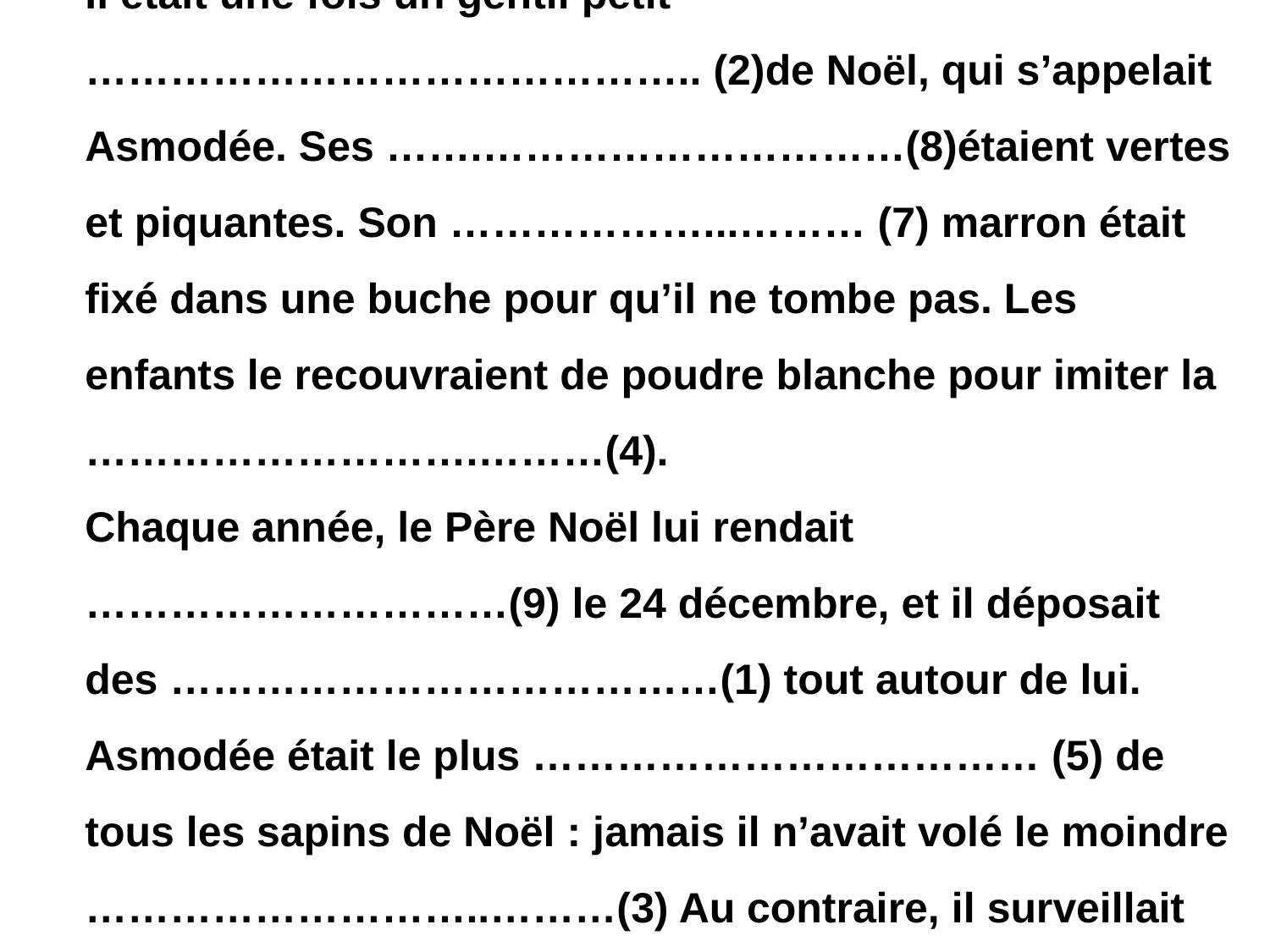

Il était une fois un gentil petit …………………………………….. (2)de Noël, qui s’appelait Asmodée. Ses …….…………………………(8)étaient vertes et piquantes. Son ………………...……… (7) marron était fixé dans une buche pour qu’il ne tombe pas. Les enfants le recouvraient de poudre blanche pour imiter la ……………………….………(4).
Chaque année, le Père Noël lui rendait …………………………(9) le 24 décembre, et il déposait des …………………………………(1) tout autour de lui. Asmodée était le plus ……………………………… (5) de tous les sapins de Noël : jamais il n’avait volé le moindre ………………………..………(3) Au contraire, il surveillait très attentivement tous les paquets jusqu’au matin !